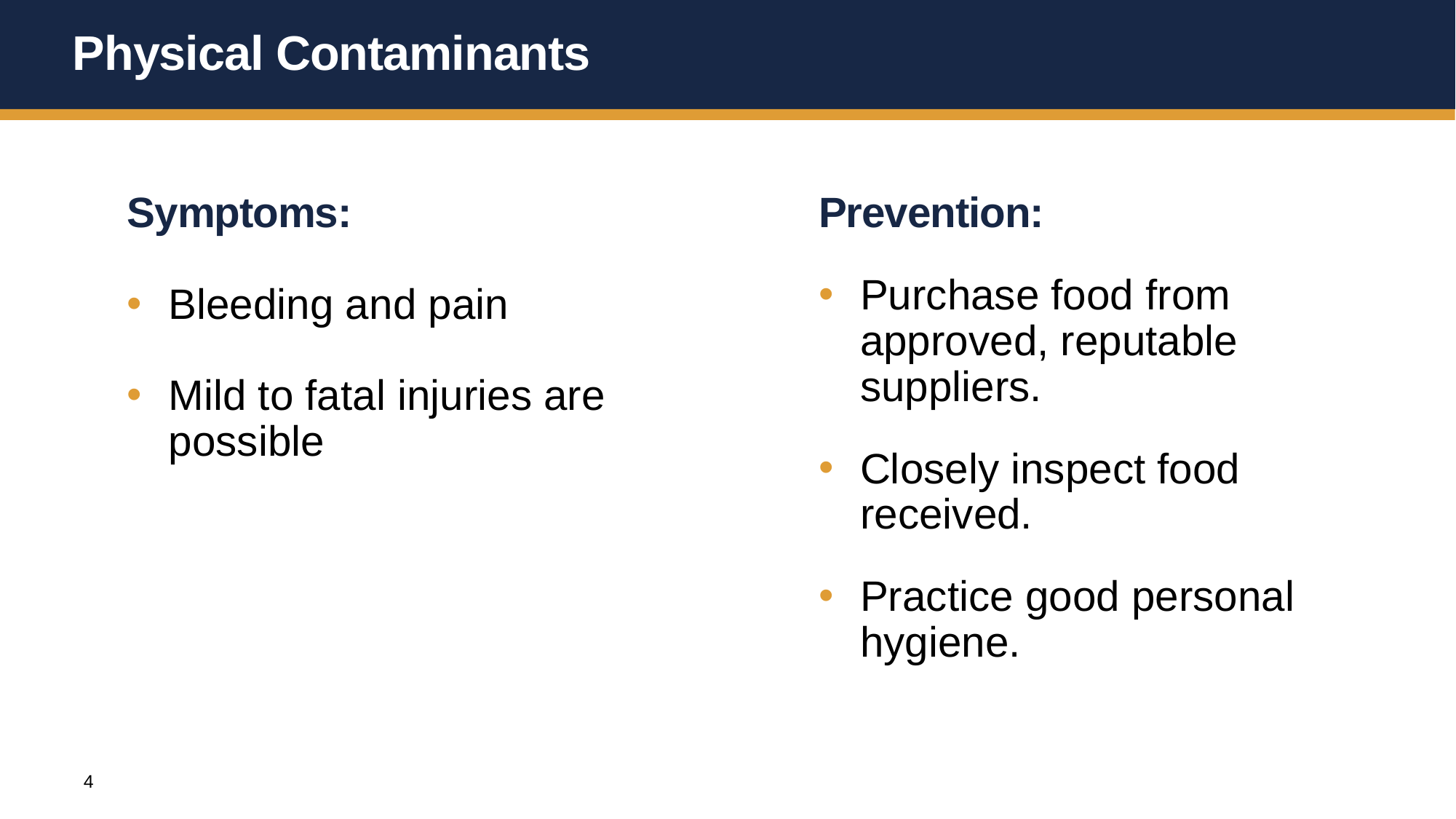

# Physical Contaminants
Symptoms:
Bleeding and pain
Mild to fatal injuries are possible

Prevention:
Purchase food from approved, reputable suppliers.
Closely inspect food received.
Practice good personal hygiene.

4